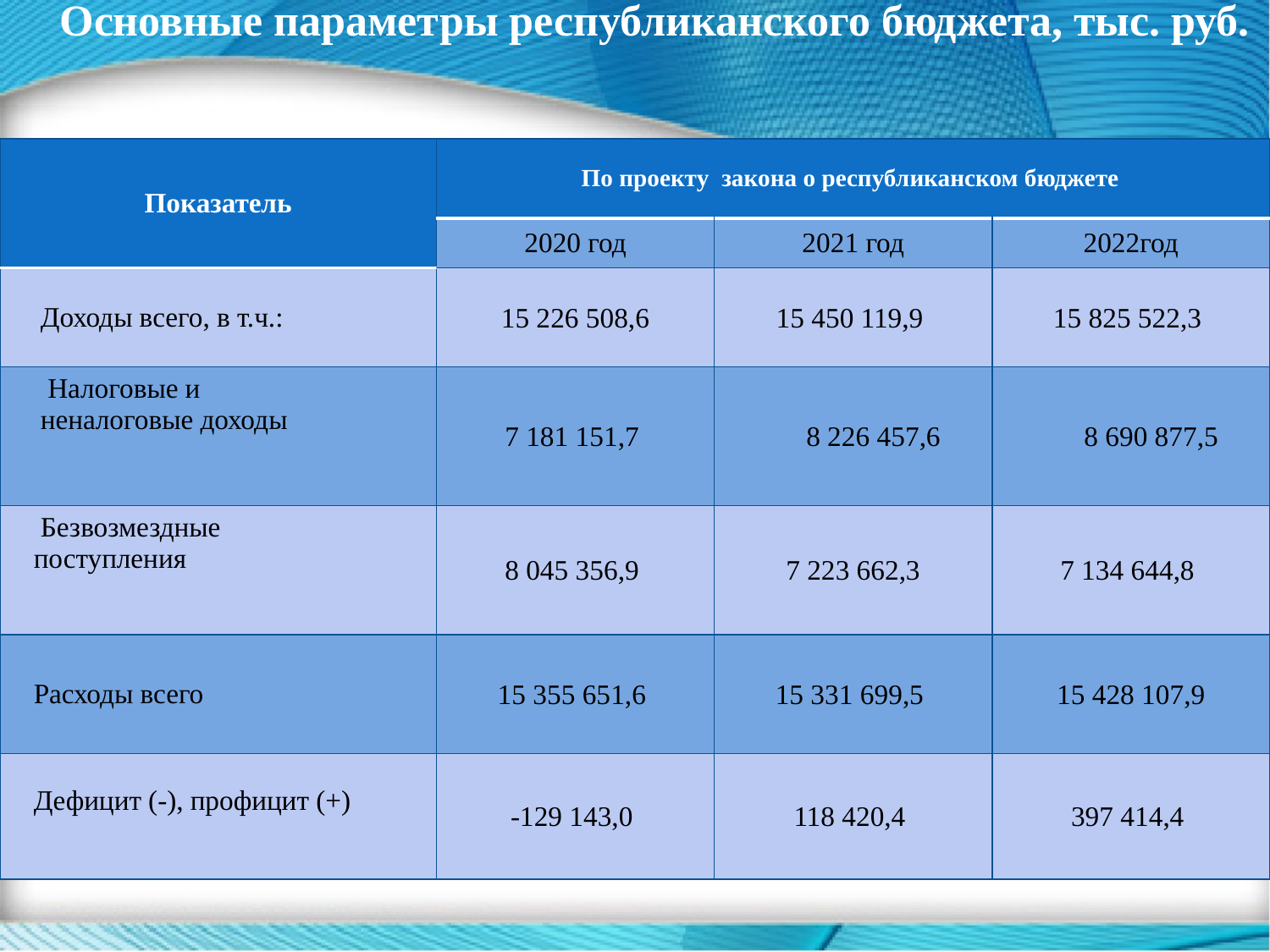

Основные параметры республиканского бюджета, тыс. руб.
| Показатель | По проекту закона о республиканском бюджете |  |  |
| --- | --- | --- | --- |
|  | 2020 год | 2021 год | 2022год |
| Доходы всего, в т.ч.: | 15 226 508,6 | 15 450 119,9 | 15 825 522,3 |
| Налоговые и неналоговые доходы | 7 181 151,7 | 8 226 457,6 | 8 690 877,5 |
| Безвозмездные поступления | 8 045 356,9 | 7 223 662,3 | 7 134 644,8 |
| Расходы всего | 15 355 651,6 | 15 331 699,5 | 15 428 107,9 |
| Дефицит (-), профицит (+) | -129 143,0 | 118 420,4 | 397 414,4 |